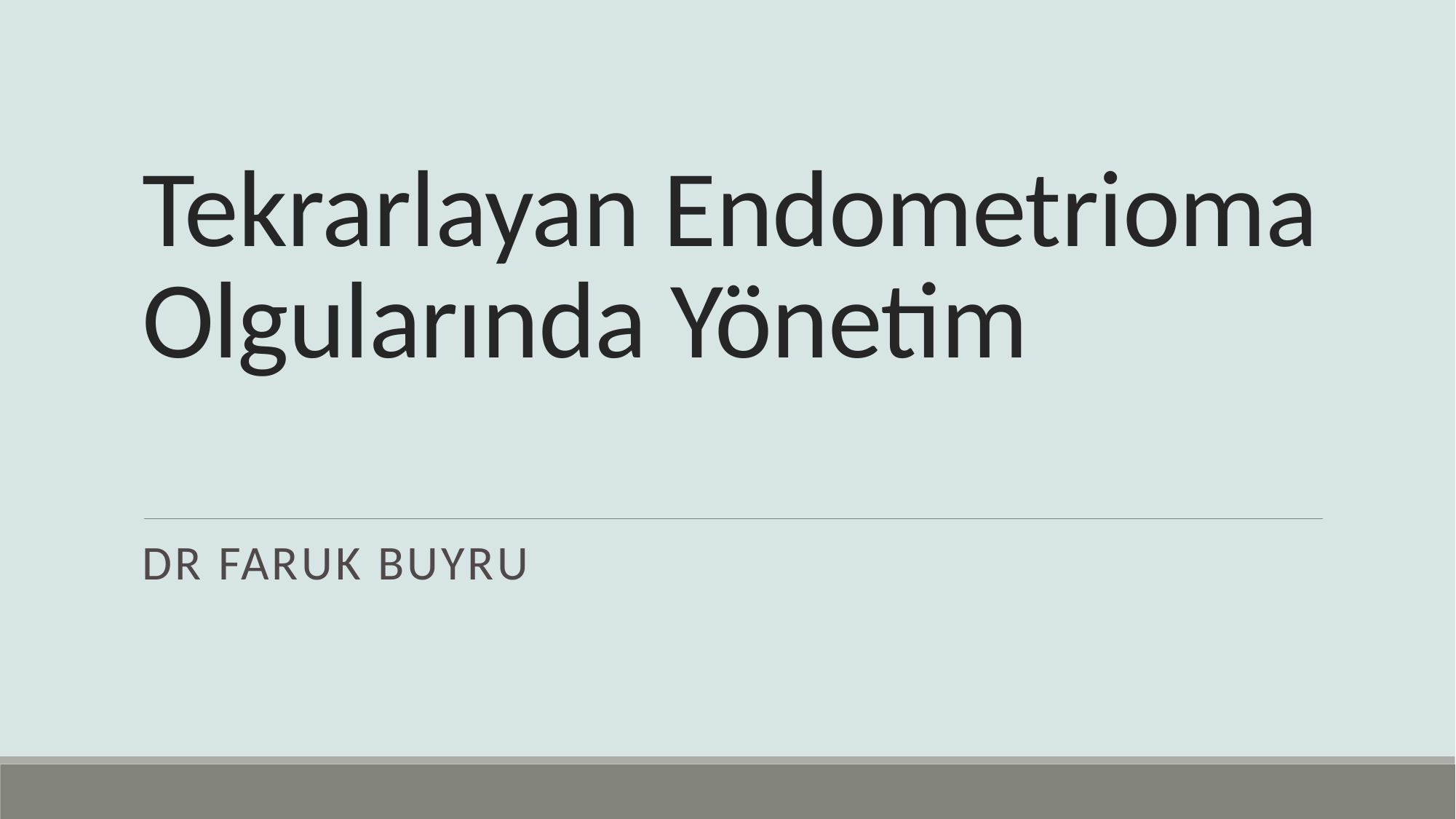

# Tekrarlayan Endometrioma Olgularında Yönetim
Dr FARUK BUYRU